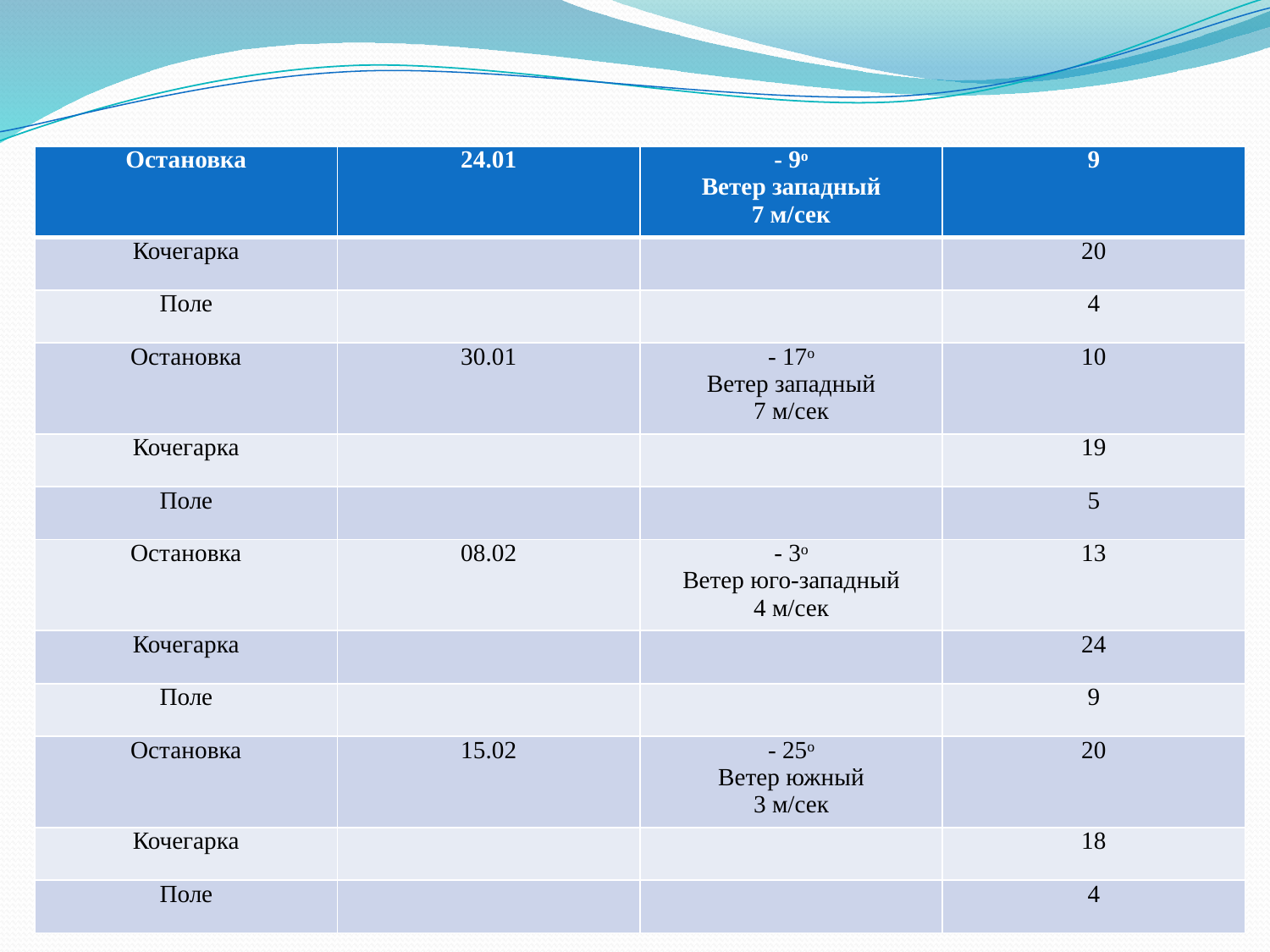

#
| Остановка | 24.01 | - 9ᵒ Ветер западный 7 м/сек | 9 |
| --- | --- | --- | --- |
| Кочегарка |  |  | 20 |
| Поле |  |  | 4 |
| Остановка | 30.01 | - 17ᵒ Ветер западный 7 м/сек | 10 |
| Кочегарка |  |  | 19 |
| Поле |  |  | 5 |
| Остановка | 08.02 | - 3ᵒ Ветер юго-западный 4 м/сек | 13 |
| Кочегарка |  |  | 24 |
| Поле |  |  | 9 |
| Остановка | 15.02 | - 25ᵒ Ветер южный 3 м/сек | 20 |
| Кочегарка |  |  | 18 |
| Поле |  |  | 4 |